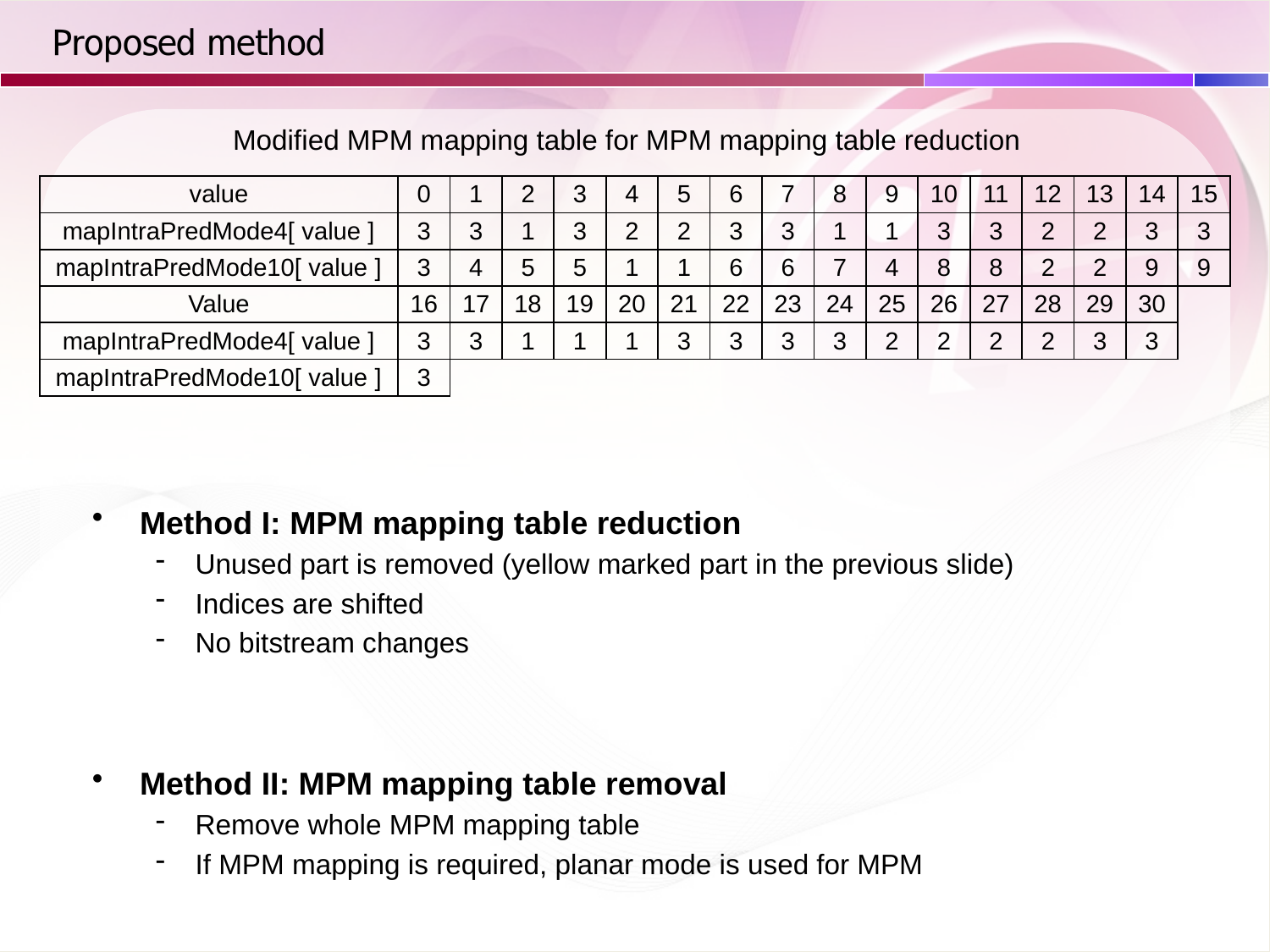

# Proposed method
Modified MPM mapping table for MPM mapping table reduction
| value | 0 | 1 | 2 | 3 | 4 | 5 | 6 | 7 | 8 | 9 | 10 | 11 | 12 | 13 | 14 | 15 |
| --- | --- | --- | --- | --- | --- | --- | --- | --- | --- | --- | --- | --- | --- | --- | --- | --- |
| mapIntraPredMode4[ value ] | 3 | 3 | 1 | 3 | 2 | 2 | 3 | 3 | 1 | 1 | 3 | 3 | 2 | 2 | 3 | 3 |
| mapIntraPredMode10[ value ] | 3 | 4 | 5 | 5 | 1 | 1 | 6 | 6 | 7 | 4 | 8 | 8 | 2 | 2 | 9 | 9 |
| Value | 16 | 17 | 18 | 19 | 20 | 21 | 22 | 23 | 24 | 25 | 26 | 27 | 28 | 29 | 30 |  |
| mapIntraPredMode4[ value ] | 3 | 3 | 1 | 1 | 1 | 3 | 3 | 3 | 3 | 2 | 2 | 2 | 2 | 3 | 3 |  |
| mapIntraPredMode10[ value ] | 3 |  |  |  |  |  |  |  |  |  |  |  |  |  |  |  |

Method I: MPM mapping table reduction
Unused part is removed (yellow marked part in the previous slide)
Indices are shifted
No bitstream changes

Method II: MPM mapping table removal
Remove whole MPM mapping table
If MPM mapping is required, planar mode is used for MPM